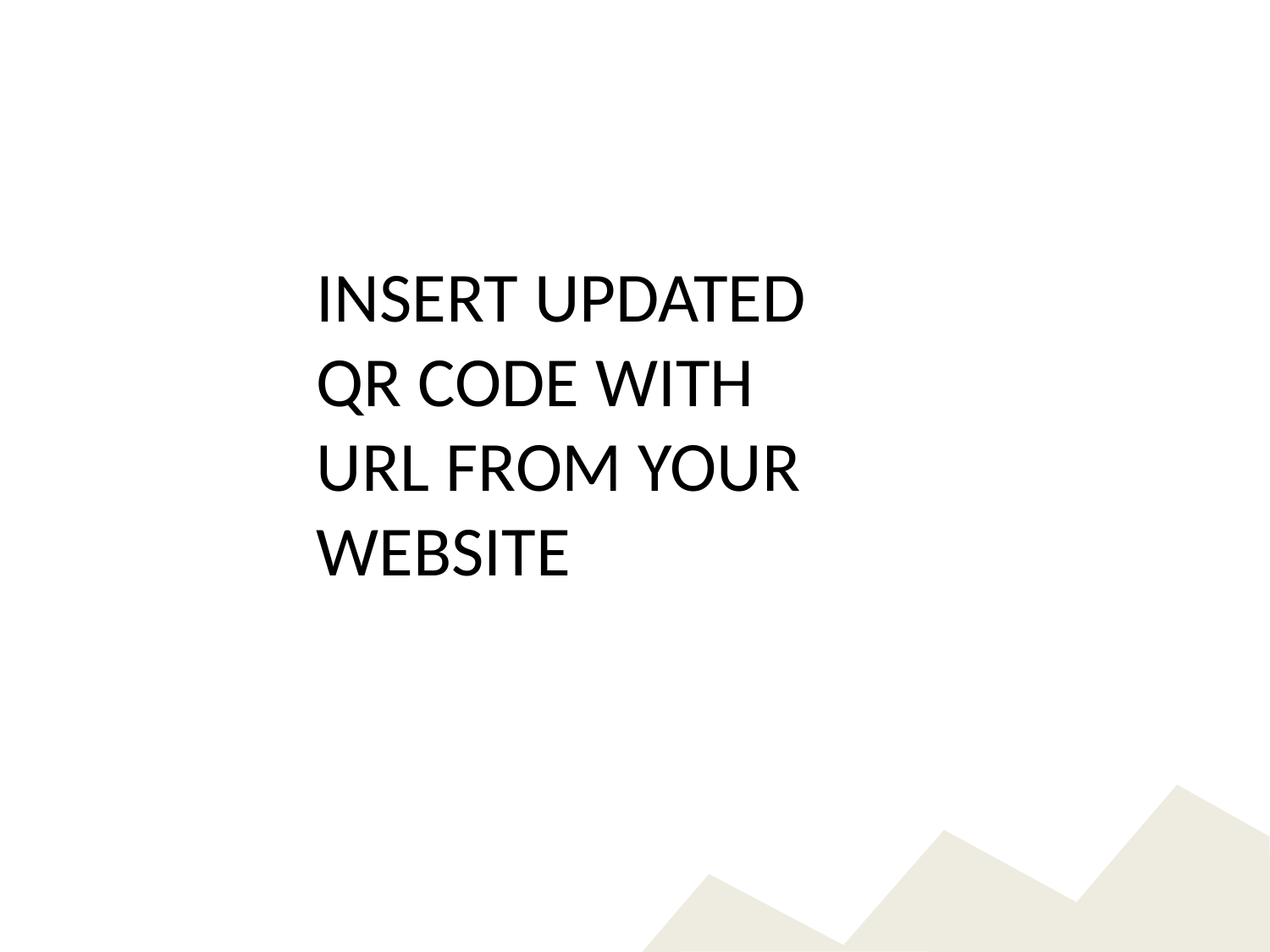

INSERT UPDATED QR CODE WITH URL FROM YOUR WEBSITE